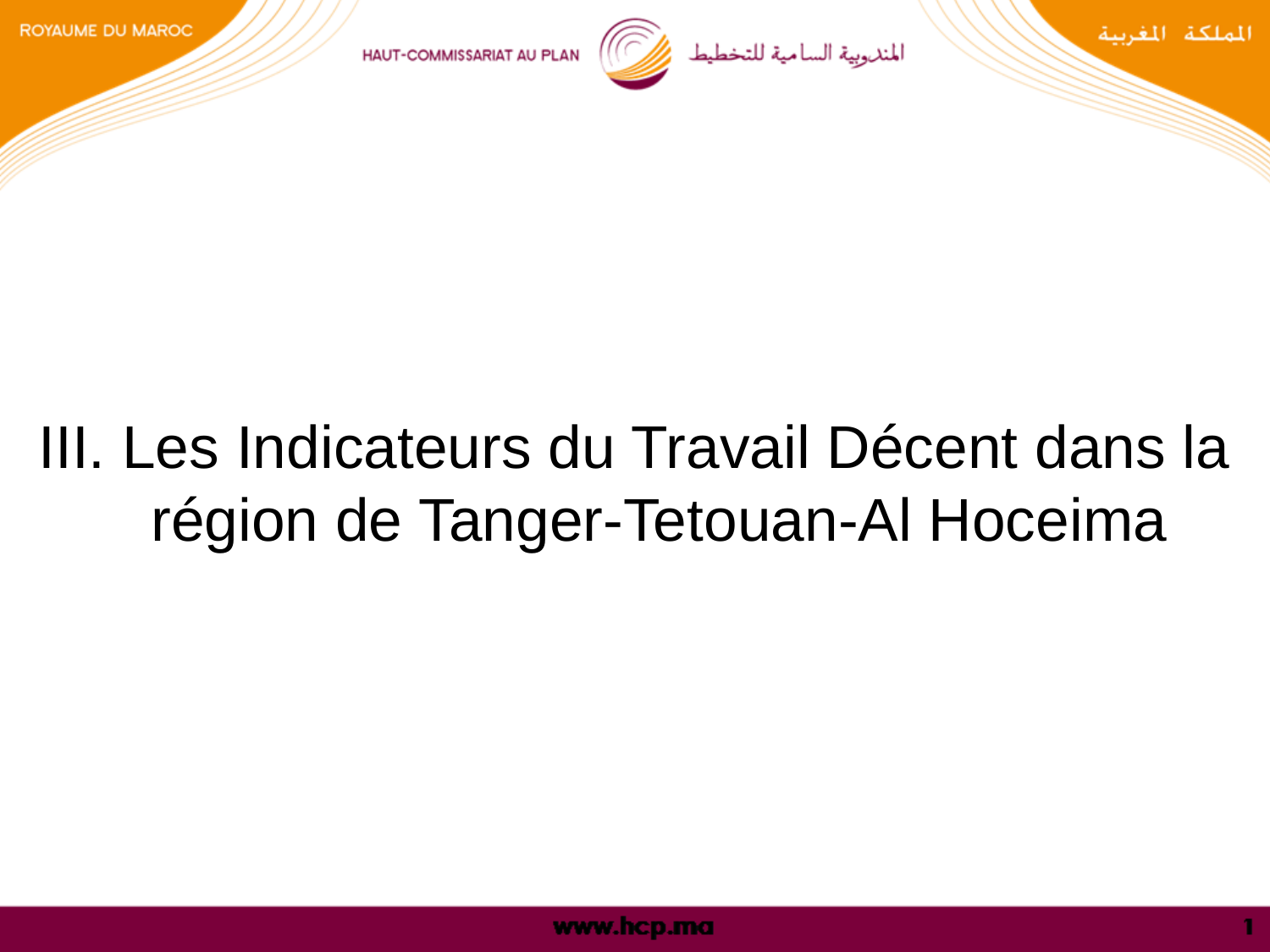

III. Les Indicateurs du Travail Décent dans la région de Tanger-Tetouan-Al Hoceima